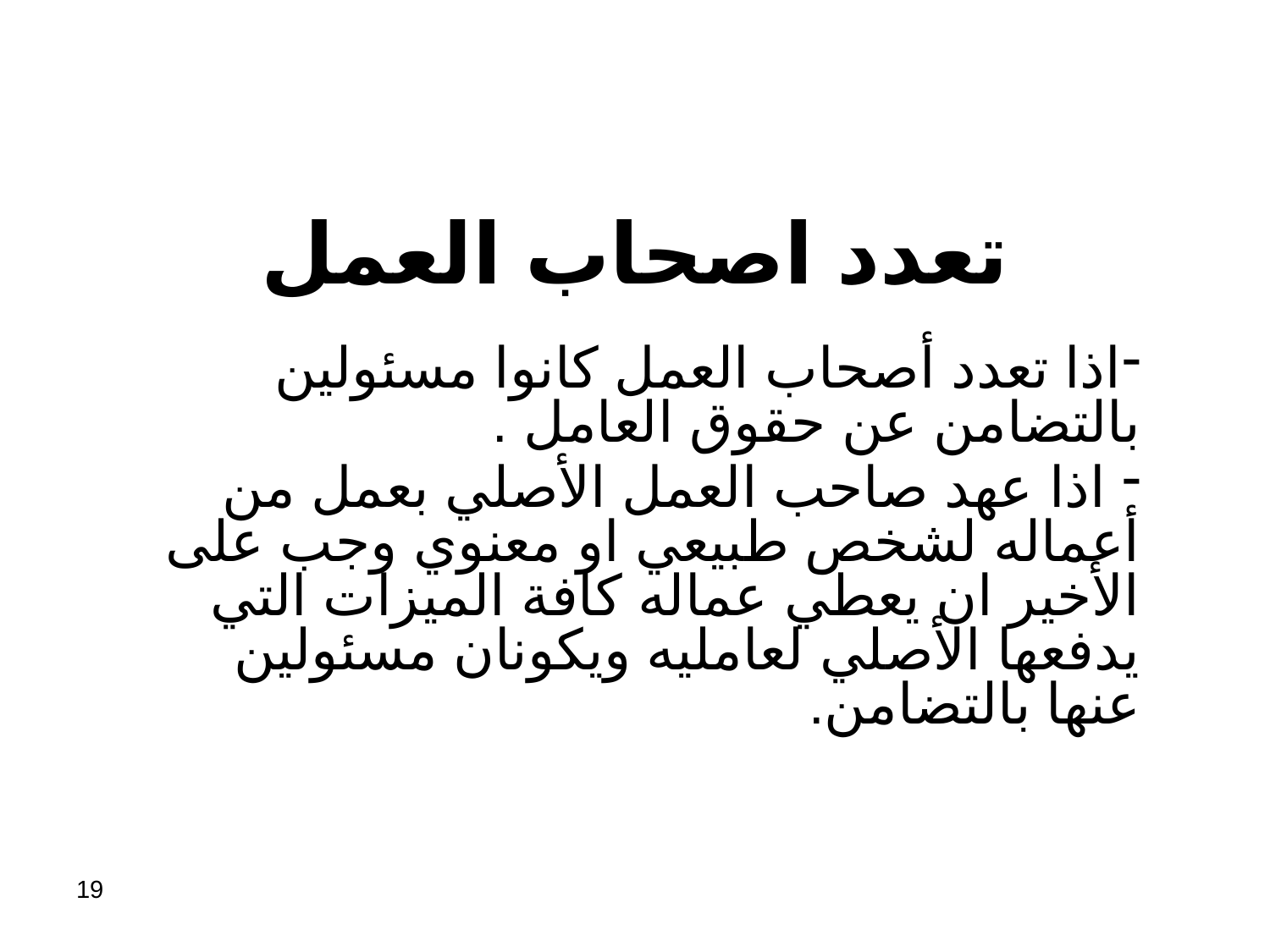

# تعدد اصحاب العمل
اذا تعدد أصحاب العمل كانوا مسئولين بالتضامن عن حقوق العامل .
 اذا عهد صاحب العمل الأصلي بعمل من أعماله لشخص طبيعي او معنوي وجب على الأخير ان يعطي عماله كافة الميزات التي يدفعها الأصلي لعامليه ويكونان مسئولين عنها بالتضامن.

19